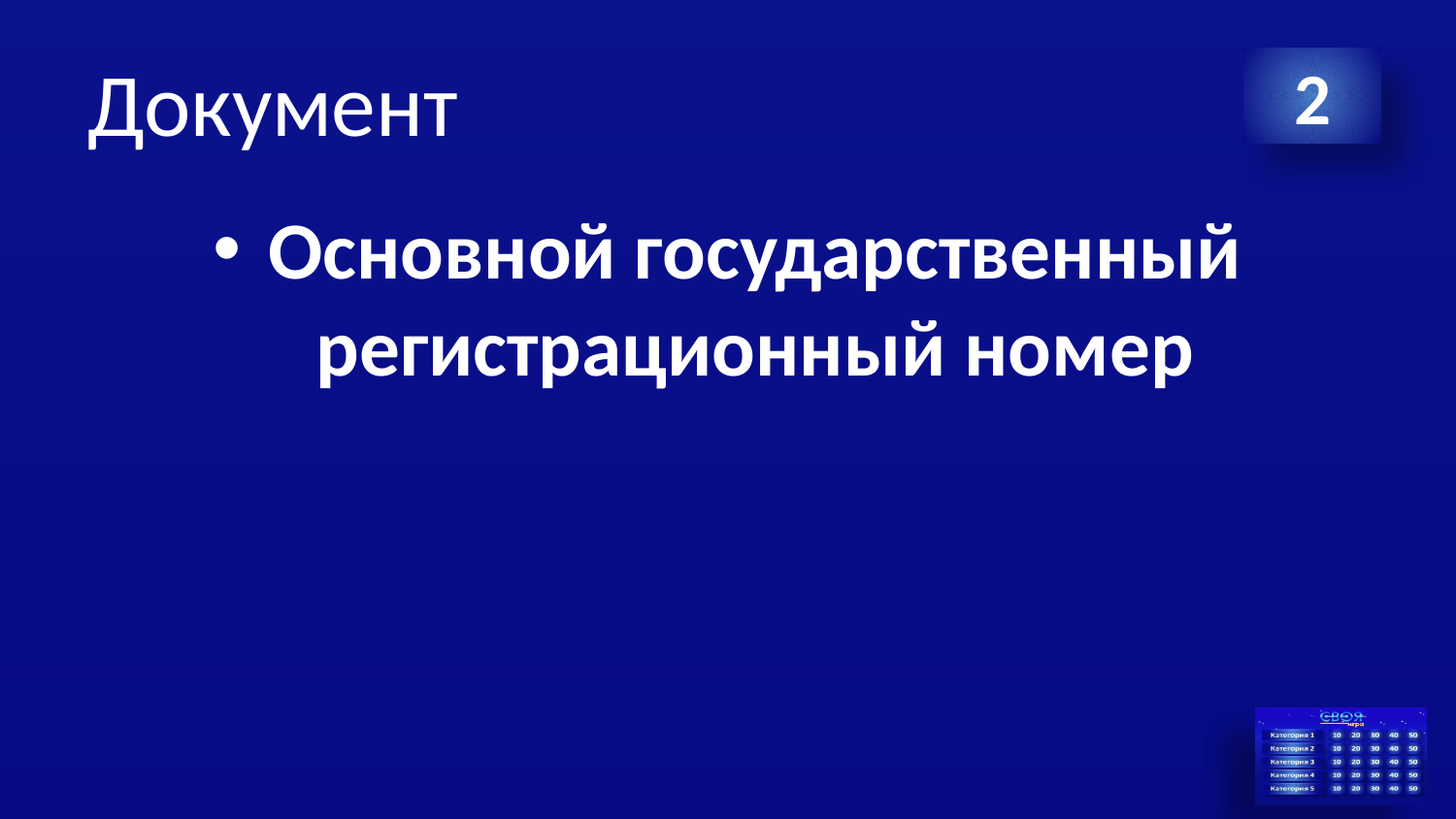

# Документ
2
Основной государственный регистрационный номер